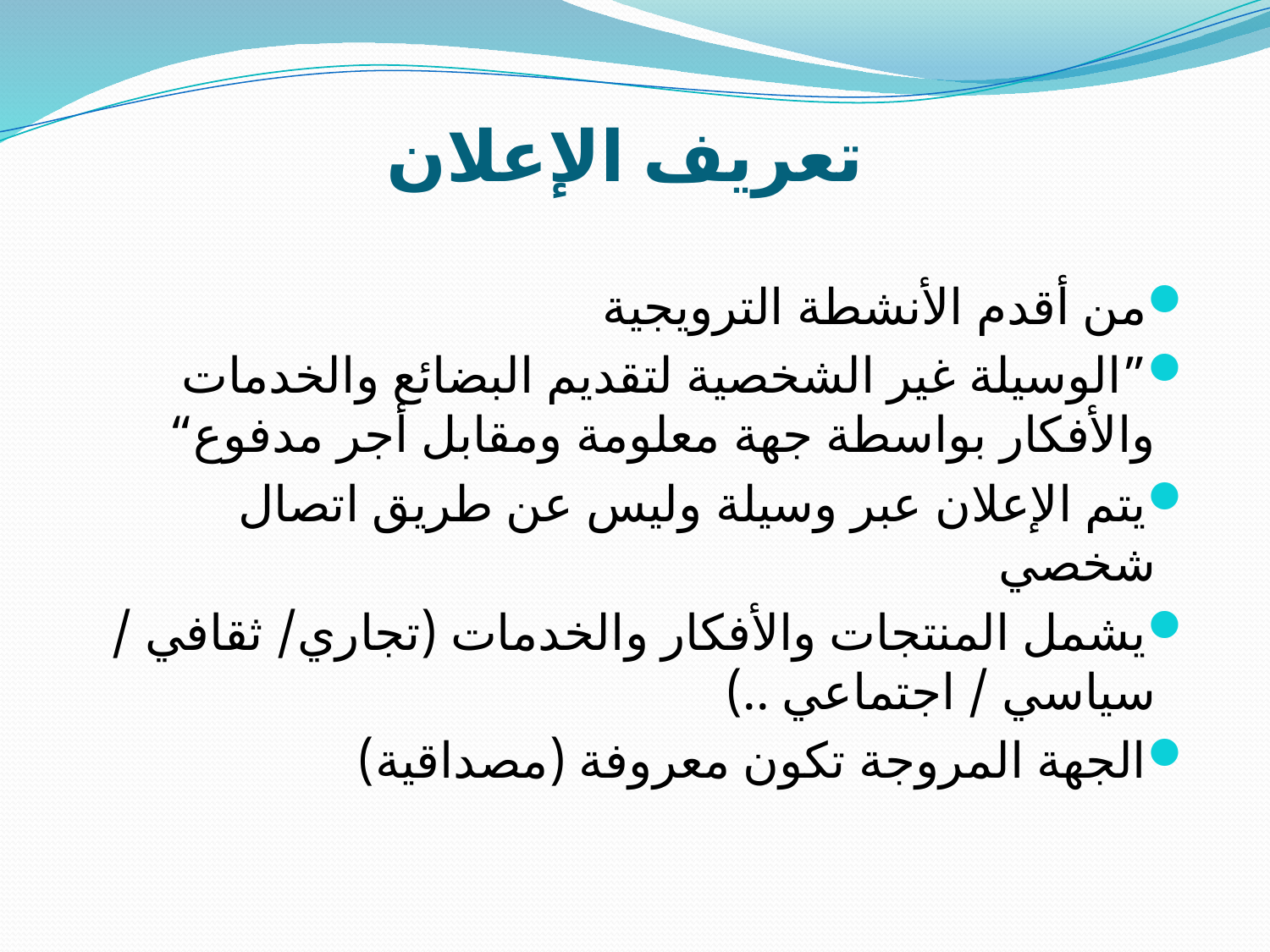

# تعريف الإعلان
من أقدم الأنشطة الترويجية
”الوسيلة غير الشخصية لتقديم البضائع والخدمات والأفكار بواسطة جهة معلومة ومقابل أجر مدفوع“
يتم الإعلان عبر وسيلة وليس عن طريق اتصال شخصي
يشمل المنتجات والأفكار والخدمات (تجاري/ ثقافي / سياسي / اجتماعي ..)
الجهة المروجة تكون معروفة (مصداقية)